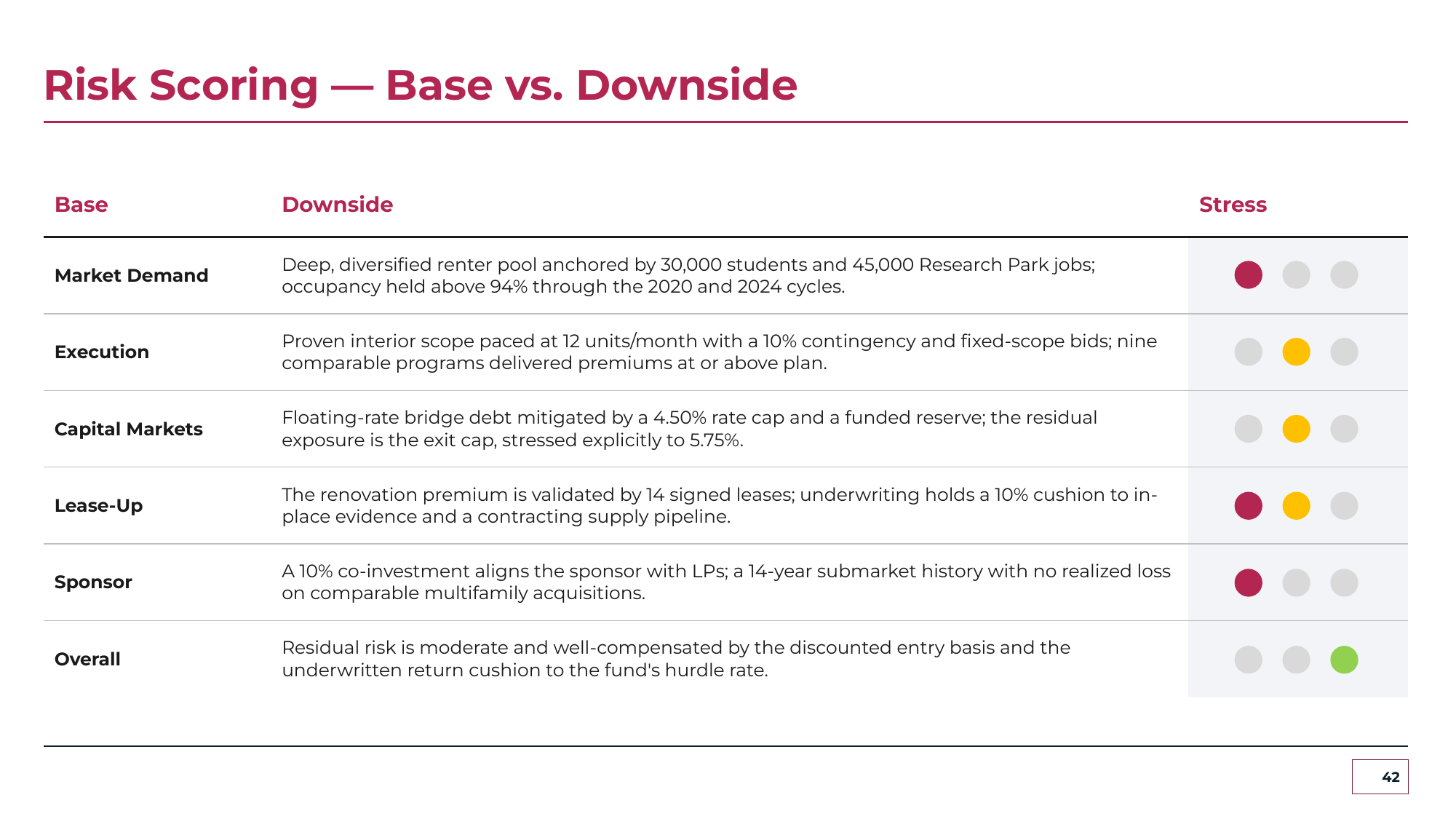

# Risk Scoring — Base vs. Downside
| Base | Downside | Stress |
| --- | --- | --- |
| Market Demand | Deep, diversified renter pool anchored by 30,000 students and 45,000 Research Park jobs; occupancy held above 94% through the 2020 and 2024 cycles. |  |
| Execution | Proven interior scope paced at 12 units/month with a 10% contingency and fixed-scope bids; nine comparable programs delivered premiums at or above plan. |  |
| Capital Markets | Floating-rate bridge debt mitigated by a 4.50% rate cap and a funded reserve; the residual exposure is the exit cap, stressed explicitly to 5.75%. |  |
| Lease-Up | The renovation premium is validated by 14 signed leases; underwriting holds a 10% cushion to in-place evidence and a contracting supply pipeline. |  |
| Sponsor | A 10% co-investment aligns the sponsor with LPs; a 14-year submarket history with no realized loss on comparable multifamily acquisitions. |  |
| Overall | Residual risk is moderate and well-compensated by the discounted entry basis and the underwritten return cushion to the fund's hurdle rate. |  |

42